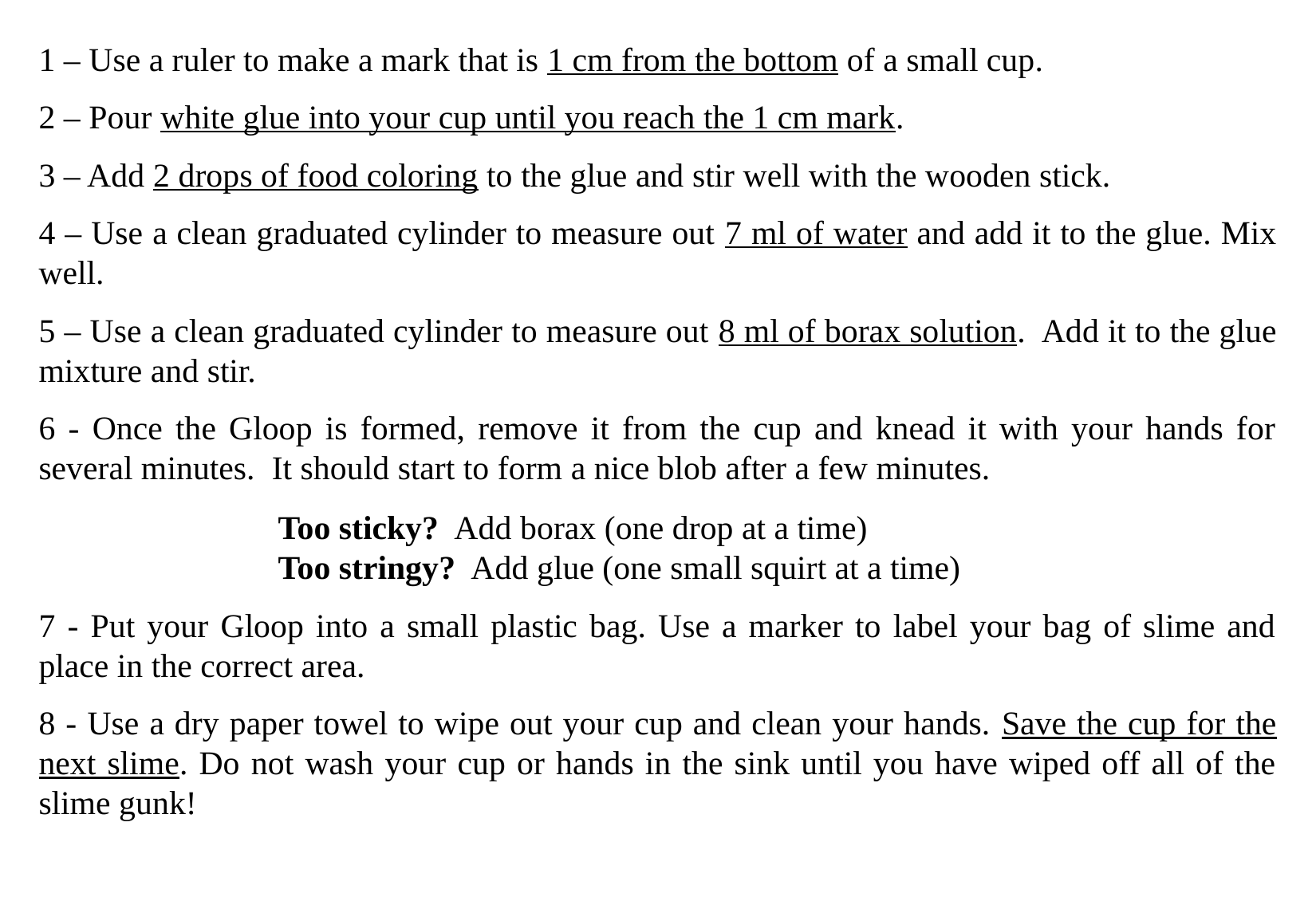

1 – Use a ruler to make a mark that is 1 cm from the bottom of a small cup.

2 – Pour white glue into your cup until you reach the 1 cm mark.

3 – Add 2 drops of food coloring to the glue and stir well with the wooden stick.

4 – Use a clean graduated cylinder to measure out 7 ml of water and add it to the glue. Mix well.

5 – Use a clean graduated cylinder to measure out 8 ml of borax solution.  Add it to the glue mixture and stir.

6 - Once the Gloop is formed, remove it from the cup and knead it with your hands for several minutes.  It should start to form a nice blob after a few minutes.

		Too sticky?  Add borax (one drop at a time)
		Too stringy?  Add glue (one small squirt at a time)

7 - Put your Gloop into a small plastic bag. Use a marker to label your bag of slime and place in the correct area.

8 - Use a dry paper towel to wipe out your cup and clean your hands. Save the cup for the next slime. Do not wash your cup or hands in the sink until you have wiped off all of the slime gunk!